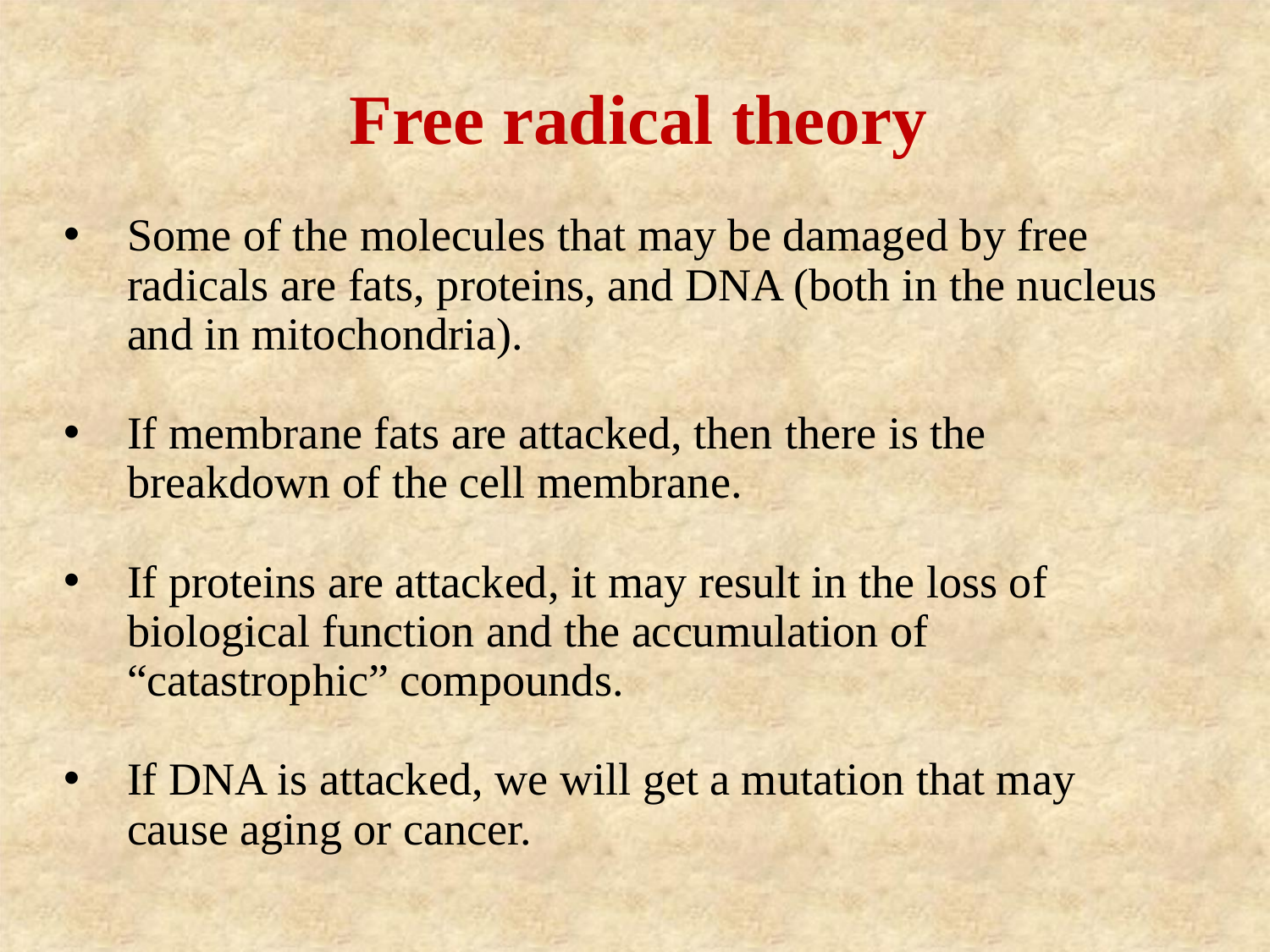

Free radical theory
Some of the molecules that may be damaged by free radicals are fats, proteins, and DNA (both in the nucleus and in mitochondria).

If membrane fats are attacked, then there is the breakdown of the cell membrane.

If proteins are attacked, it may result in the loss of biological function and the accumulation of “catastrophic” compounds.

If DNA is attacked, we will get a mutation that may cause aging or cancer.